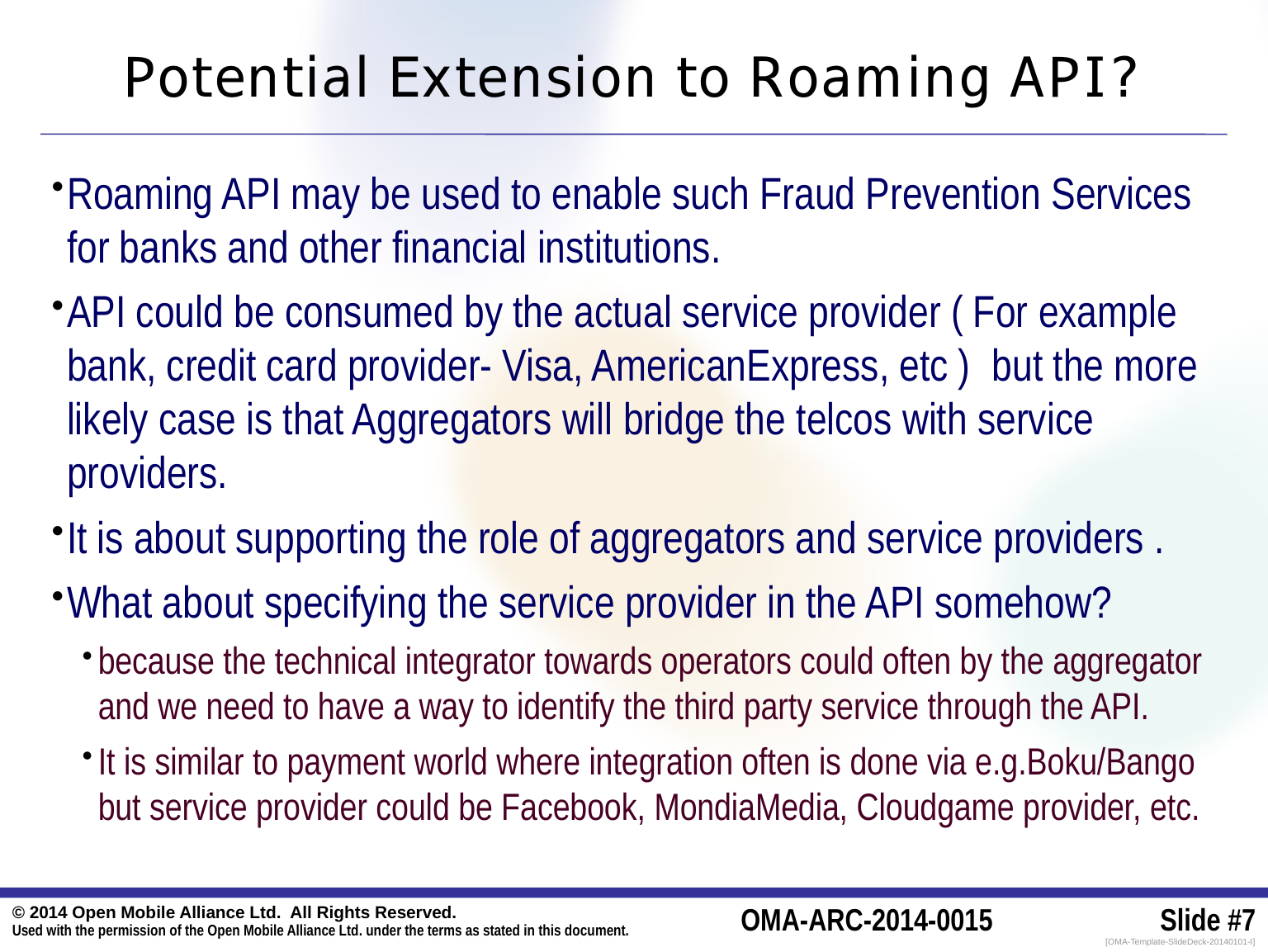

# Potential Extension to Roaming API?
Roaming API may be used to enable such Fraud Prevention Services for banks and other financial institutions.
API could be consumed by the actual service provider ( For example bank, credit card provider- Visa, AmericanExpress, etc )  but the more likely case is that Aggregators will bridge the telcos with service providers.
It is about supporting the role of aggregators and service providers .
What about specifying the service provider in the API somehow?
because the technical integrator towards operators could often by the aggregator and we need to have a way to identify the third party service through the API.
It is similar to payment world where integration often is done via e.g.Boku/Bango but service provider could be Facebook, MondiaMedia, Cloudgame provider, etc.